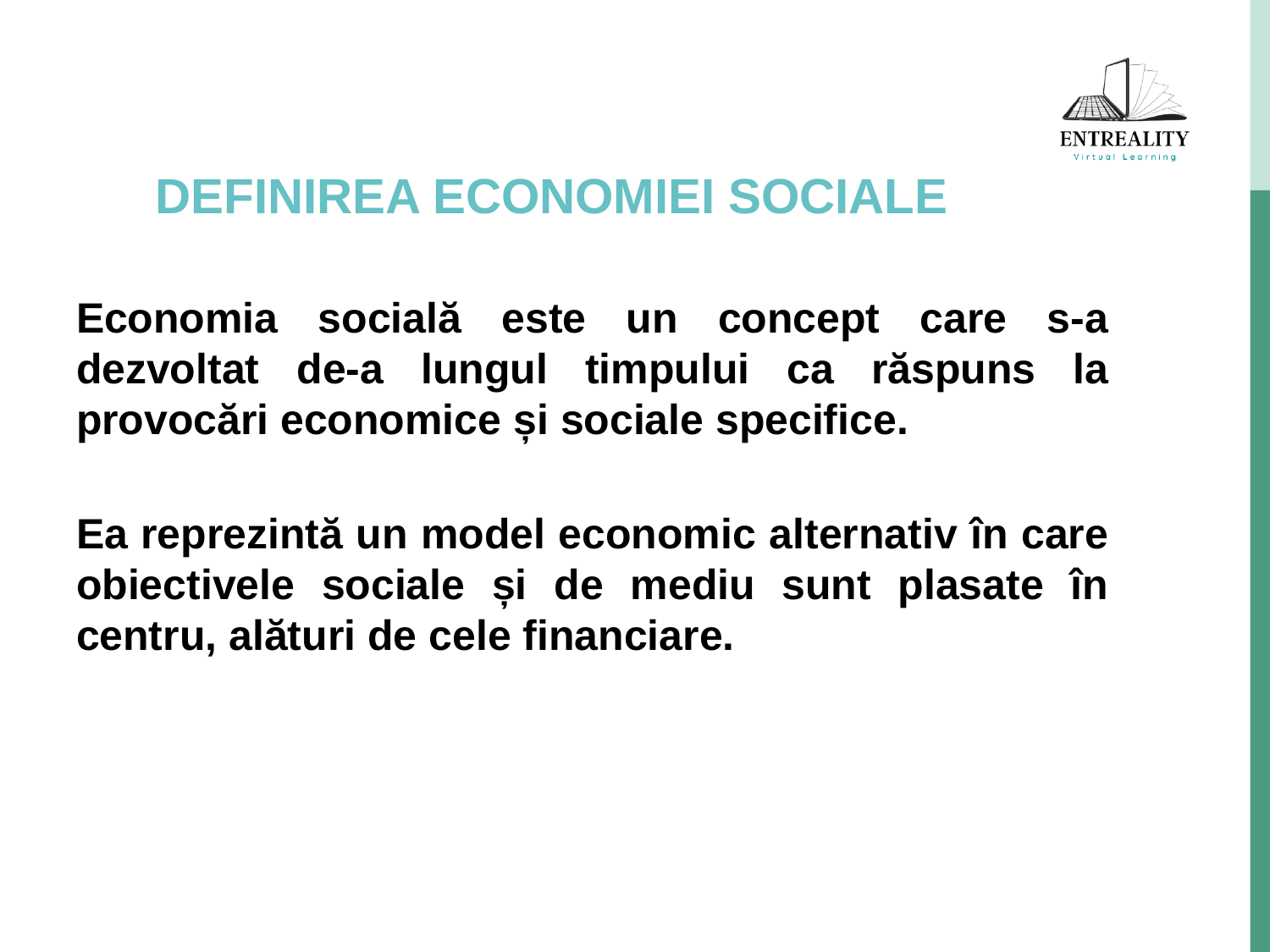

# DEFINIREA ECONOMIEI SOCIALE

Economia socială este un concept care s-a dezvoltat de-a lungul timpului ca răspuns la provocări economice și sociale specifice.

Ea reprezintă un model economic alternativ în care obiectivele sociale și de mediu sunt plasate în centru, alături de cele financiare.